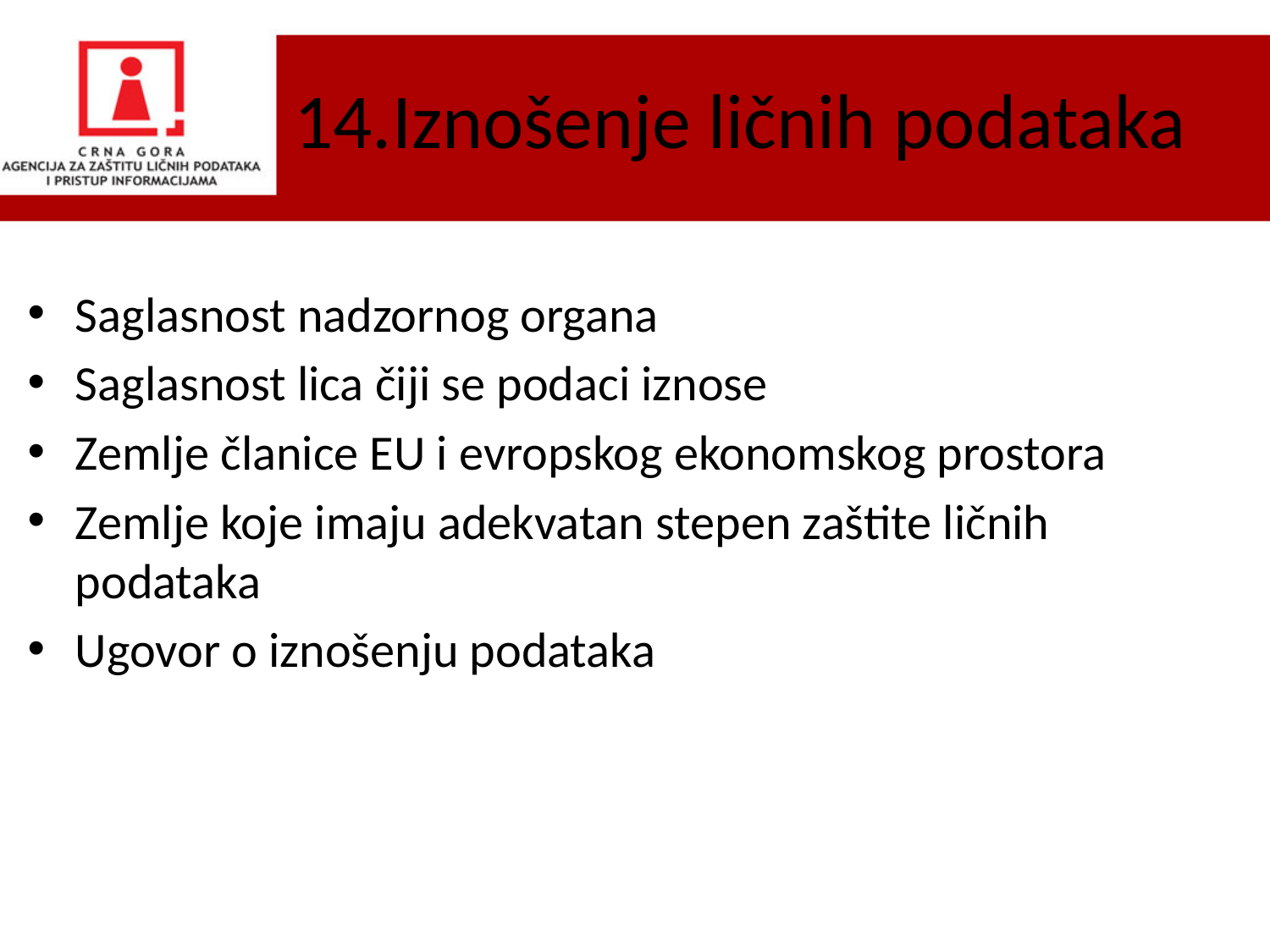

# 14.Iznošenje ličnih podataka
Saglasnost nadzornog organa
Saglasnost lica čiji se podaci iznose
Zemlje članice EU i evropskog ekonomskog prostora
Zemlje koje imaju adekvatan stepen zaštite ličnih podataka
Ugovor o iznošenju podataka